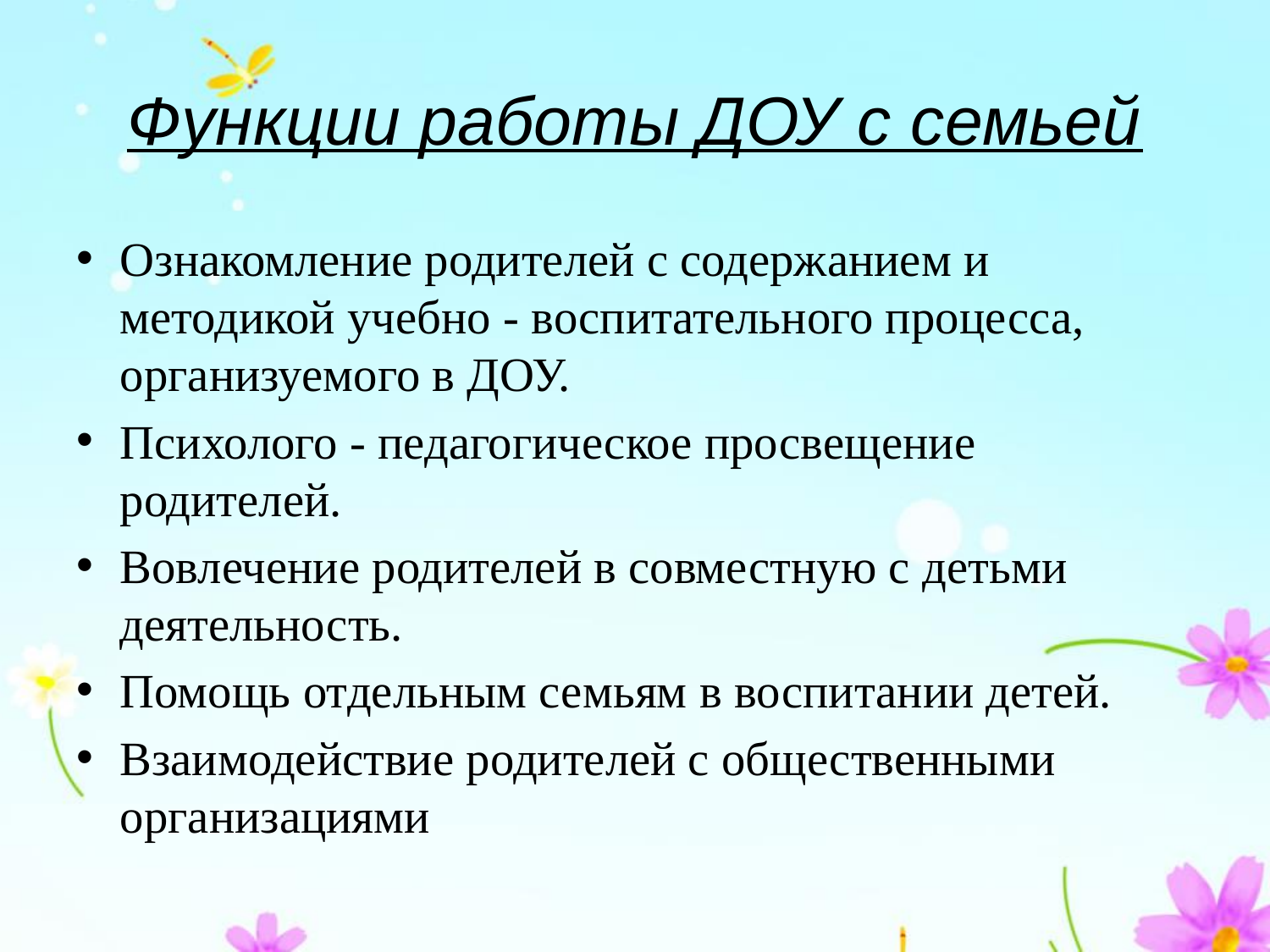

# Функции работы ДОУ с семьей
Ознакомление родителей с содержанием и методикой учебно - воспитательного процесса, организуемого в ДОУ.
Психолого - педагогическое просвещение родителей.
Вовлечение родителей в совместную с детьми деятельность.
Помощь отдельным семьям в воспитании детей.
Взаимодействие родителей с общественными организациями